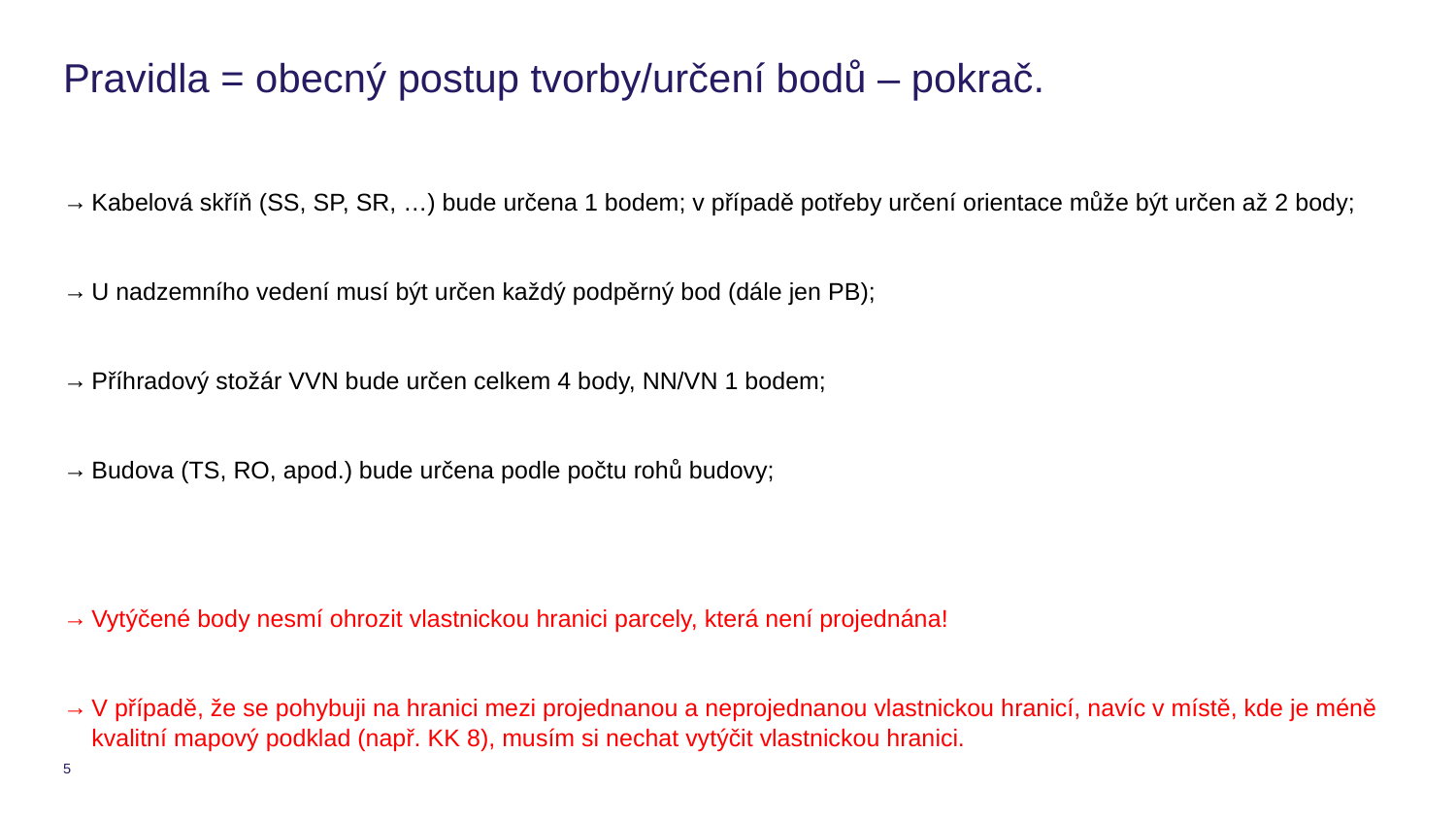

# Pravidla = obecný postup tvorby/určení bodů – pokrač.
Kabelová skříň (SS, SP, SR, …) bude určena 1 bodem; v případě potřeby určení orientace může být určen až 2 body;

U nadzemního vedení musí být určen každý podpěrný bod (dále jen PB);

Příhradový stožár VVN bude určen celkem 4 body, NN/VN 1 bodem;

Budova (TS, RO, apod.) bude určena podle počtu rohů budovy;

Vytýčené body nesmí ohrozit vlastnickou hranici parcely, která není projednána!

V případě, že se pohybuji na hranici mezi projednanou a neprojednanou vlastnickou hranicí, navíc v místě, kde je méně kvalitní mapový podklad (např. KK 8), musím si nechat vytýčit vlastnickou hranici.
5